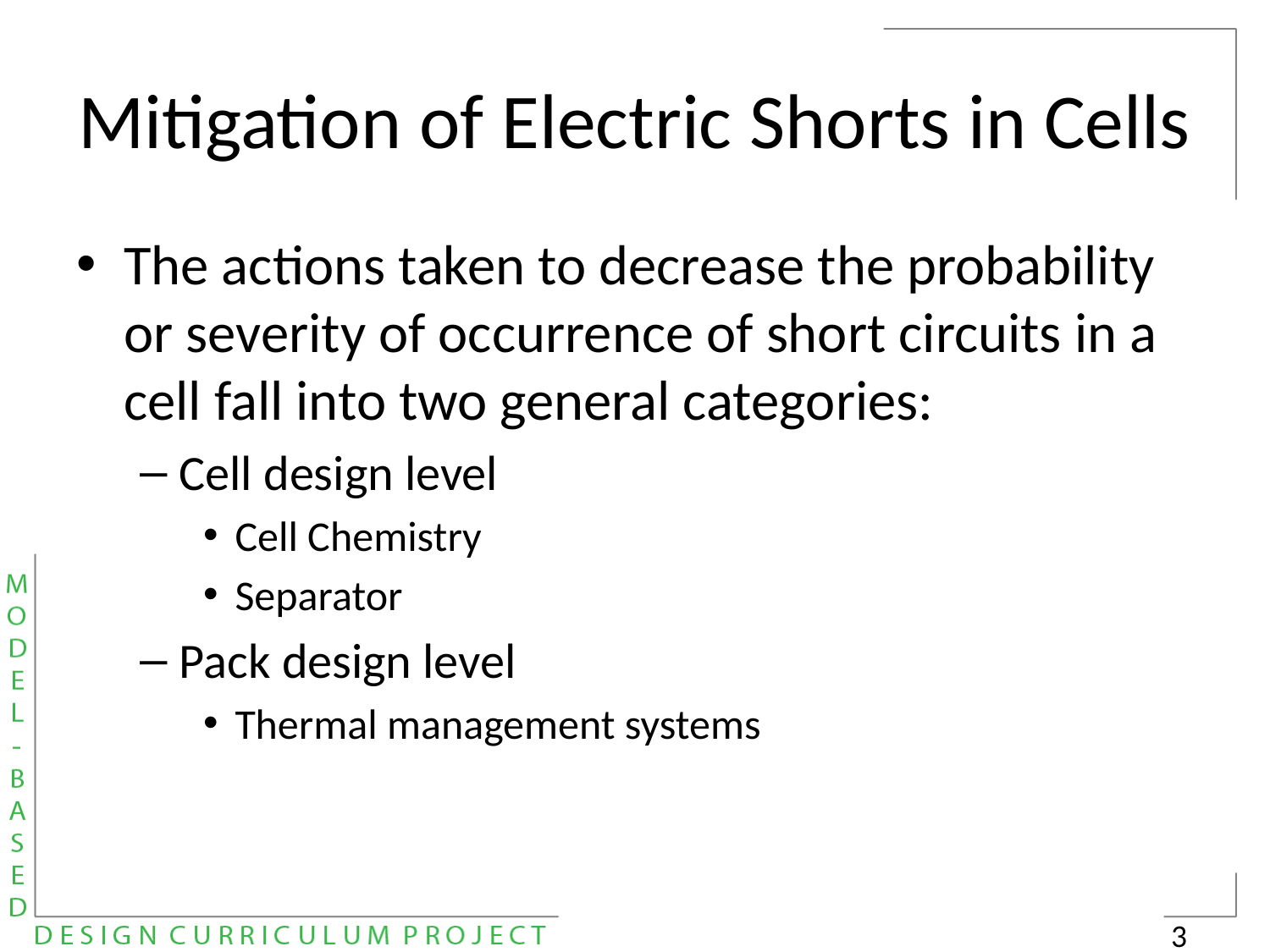

# Mitigation of Electric Shorts in Cells
The actions taken to decrease the probability or severity of occurrence of short circuits in a cell fall into two general categories:
Cell design level
Cell Chemistry
Separator
Pack design level
Thermal management systems